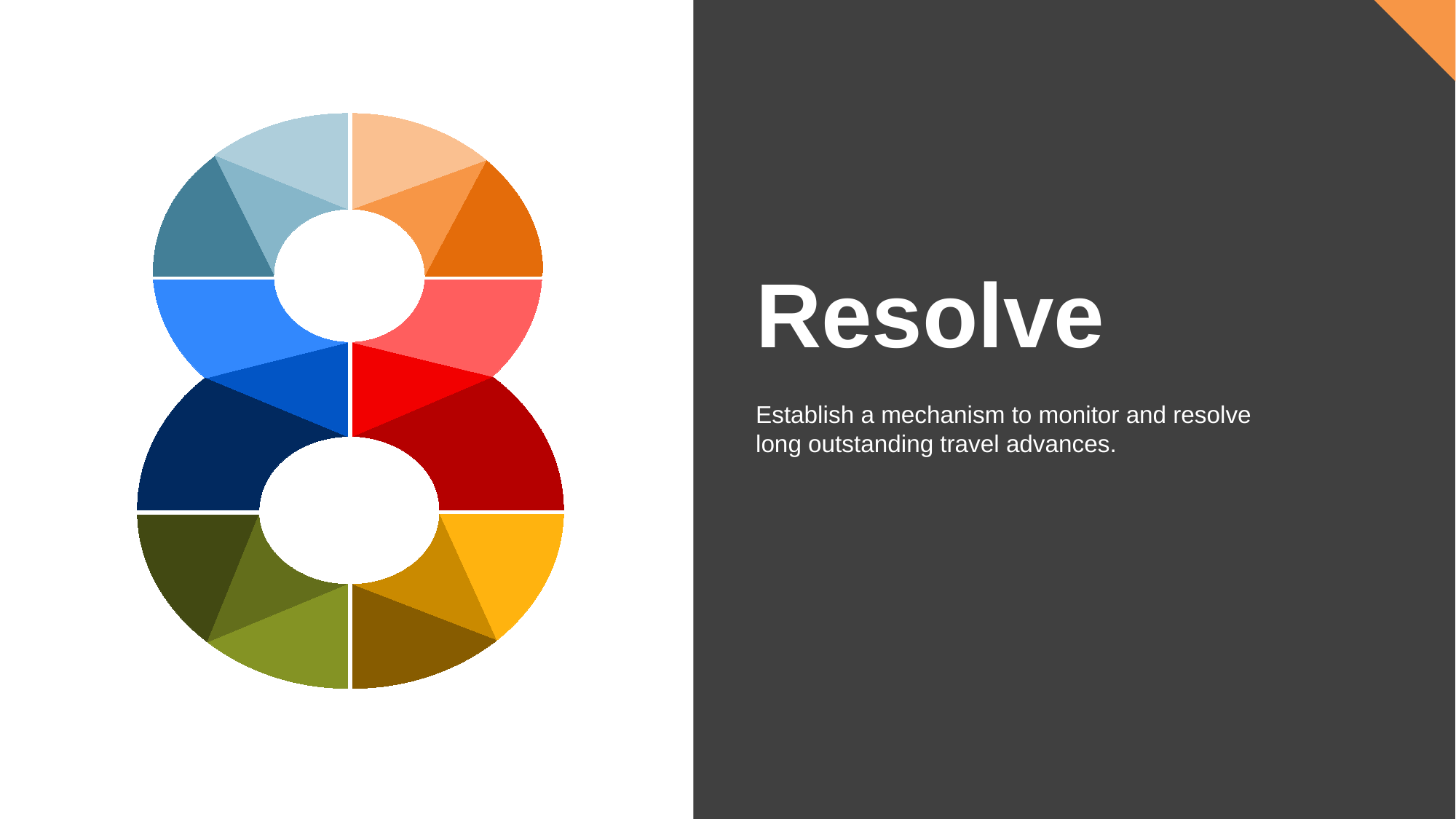

Resolve
Establish a mechanism to monitor and resolve long outstanding travel advances.